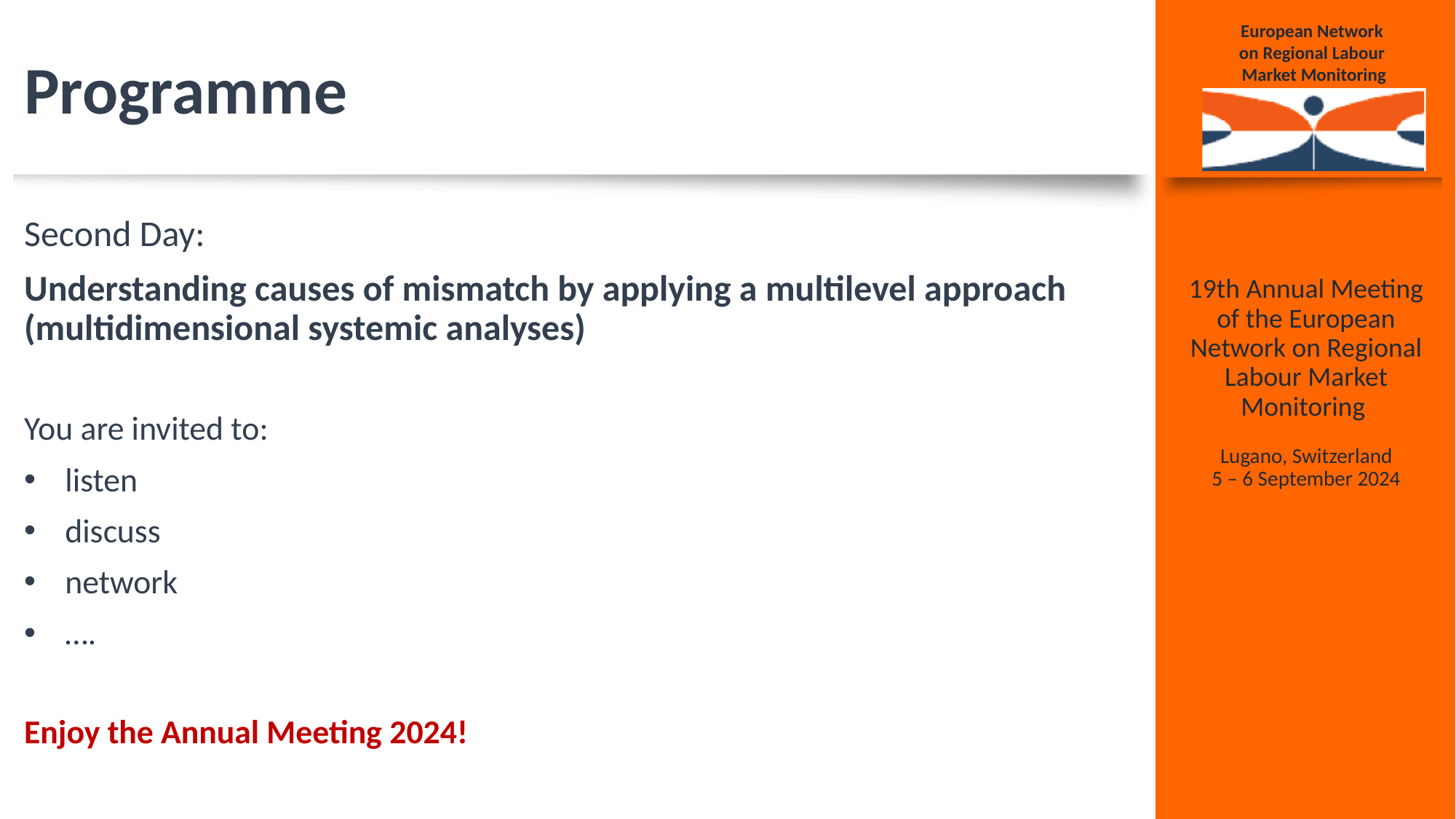

# Programme
Second Day:
Understanding causes of mismatch by applying a multilevel approach (multidimensional systemic analyses)

You are invited to:
listen
discuss
network
….

Enjoy the Annual Meeting 2024!